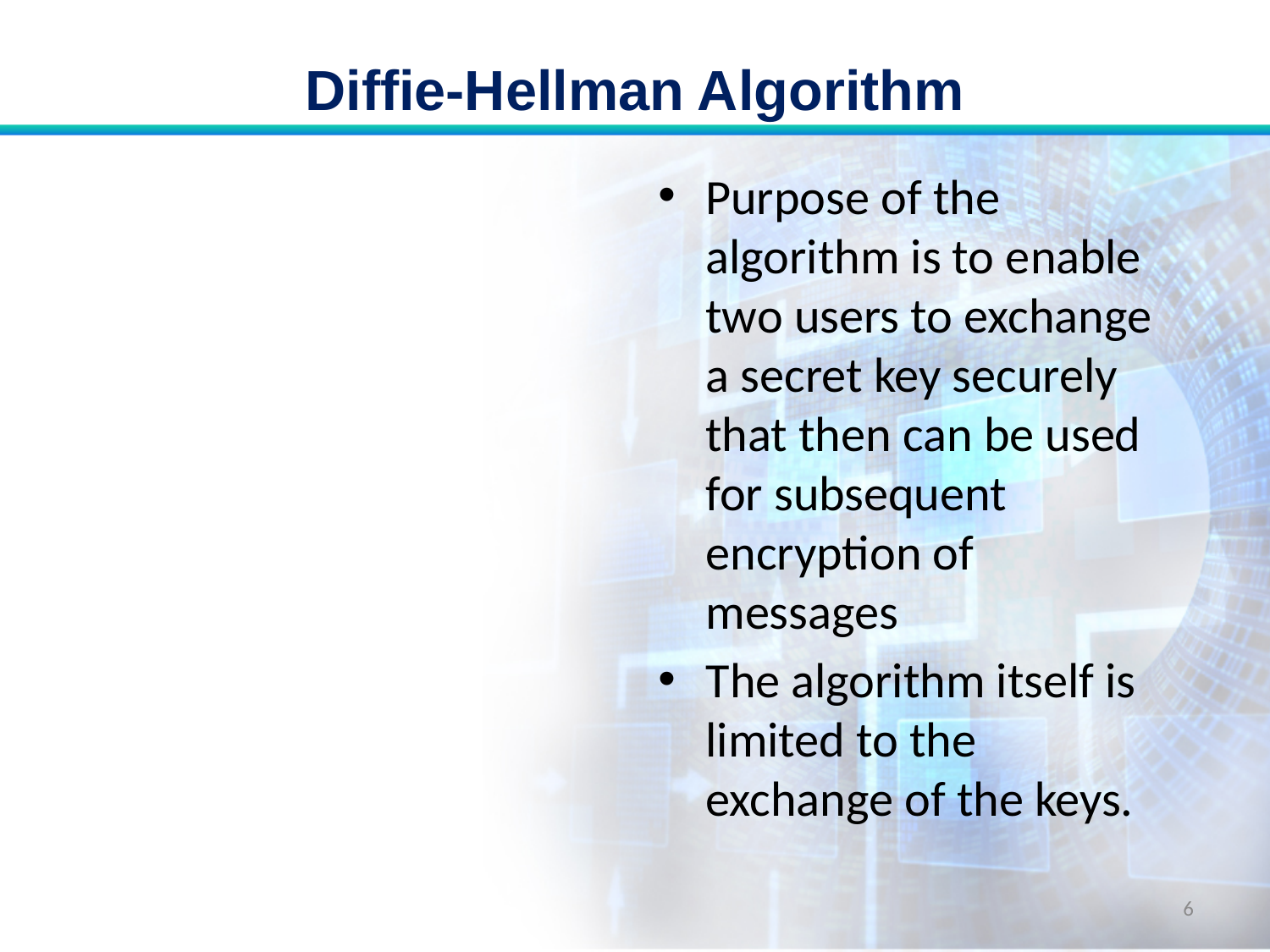

# Diffie-Hellman Algorithm
Purpose of the algorithm is to enable two users to exchange a secret key securely that then can be used for subsequent encryption of messages
The algorithm itself is limited to the exchange of the keys.
6